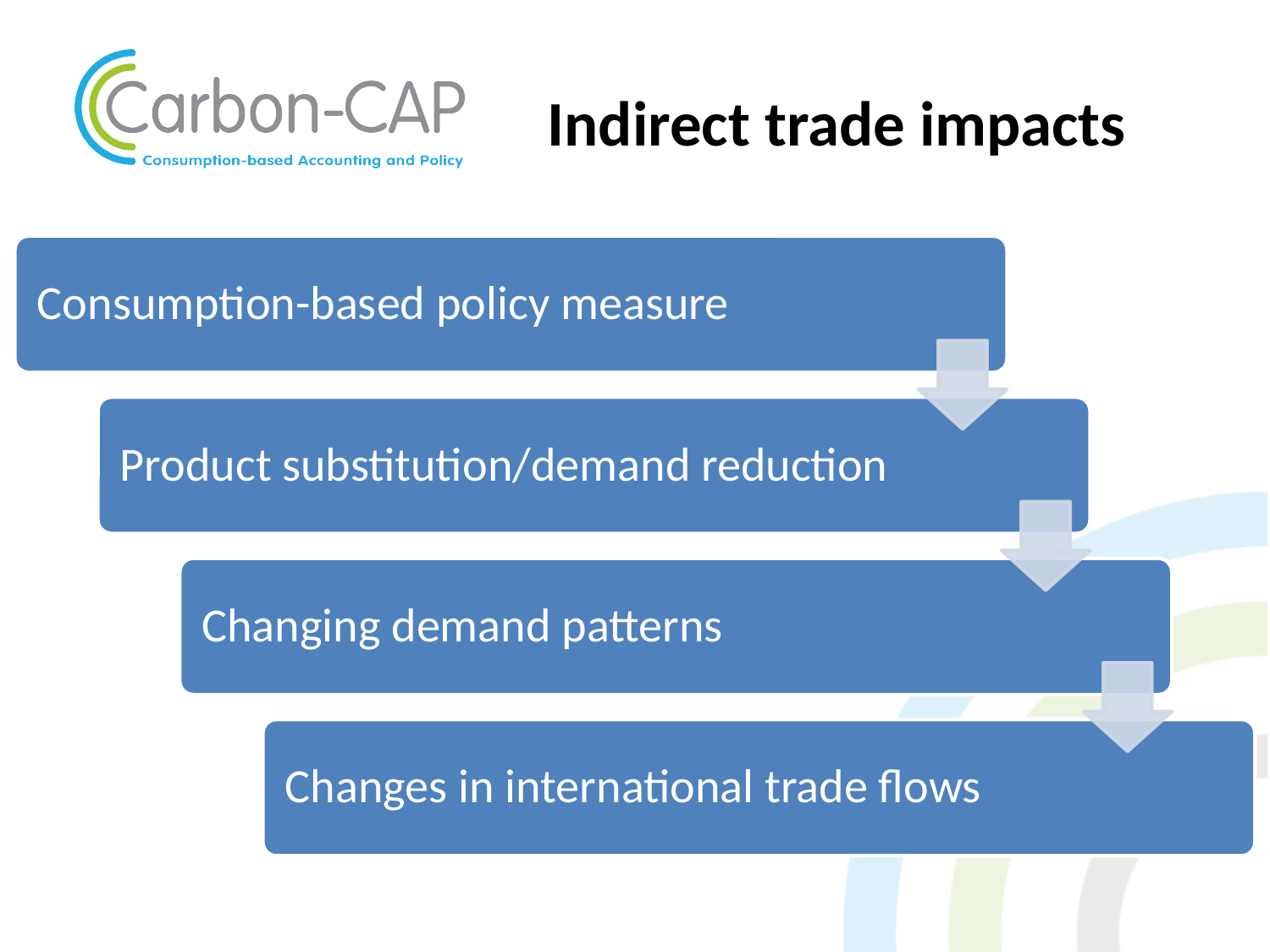

Indirect trade impacts
Consumption-based policy measure
Product substitution/demand reduction
Changing demand patterns
Changes in international trade flows